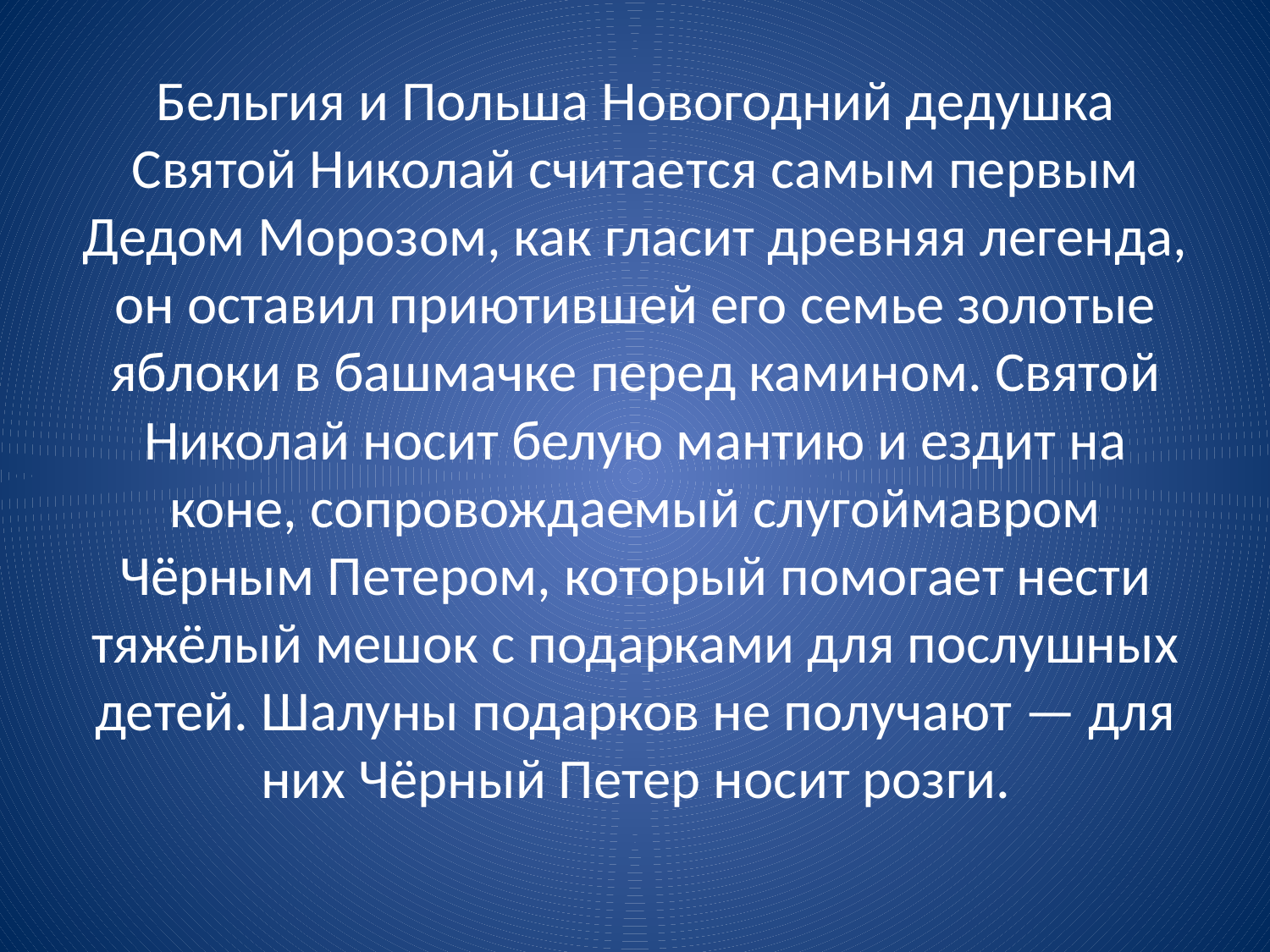

# Бельгия и Польша Новогодний дедушка Святой Николай считается самым первым Дедом Морозом, как гласит древняя легенда, он оставил приютившей его семье золотые яблоки в башмачке перед камином. Святой Николай носит белую мантию и ездит на коне, сопровождаемый слугоймавром Чёрным Петером, который помогает нести тяжёлый мешок с подарками для послушных детей. Шалуны подарков не получают — для них Чёрный Петер носит розги.